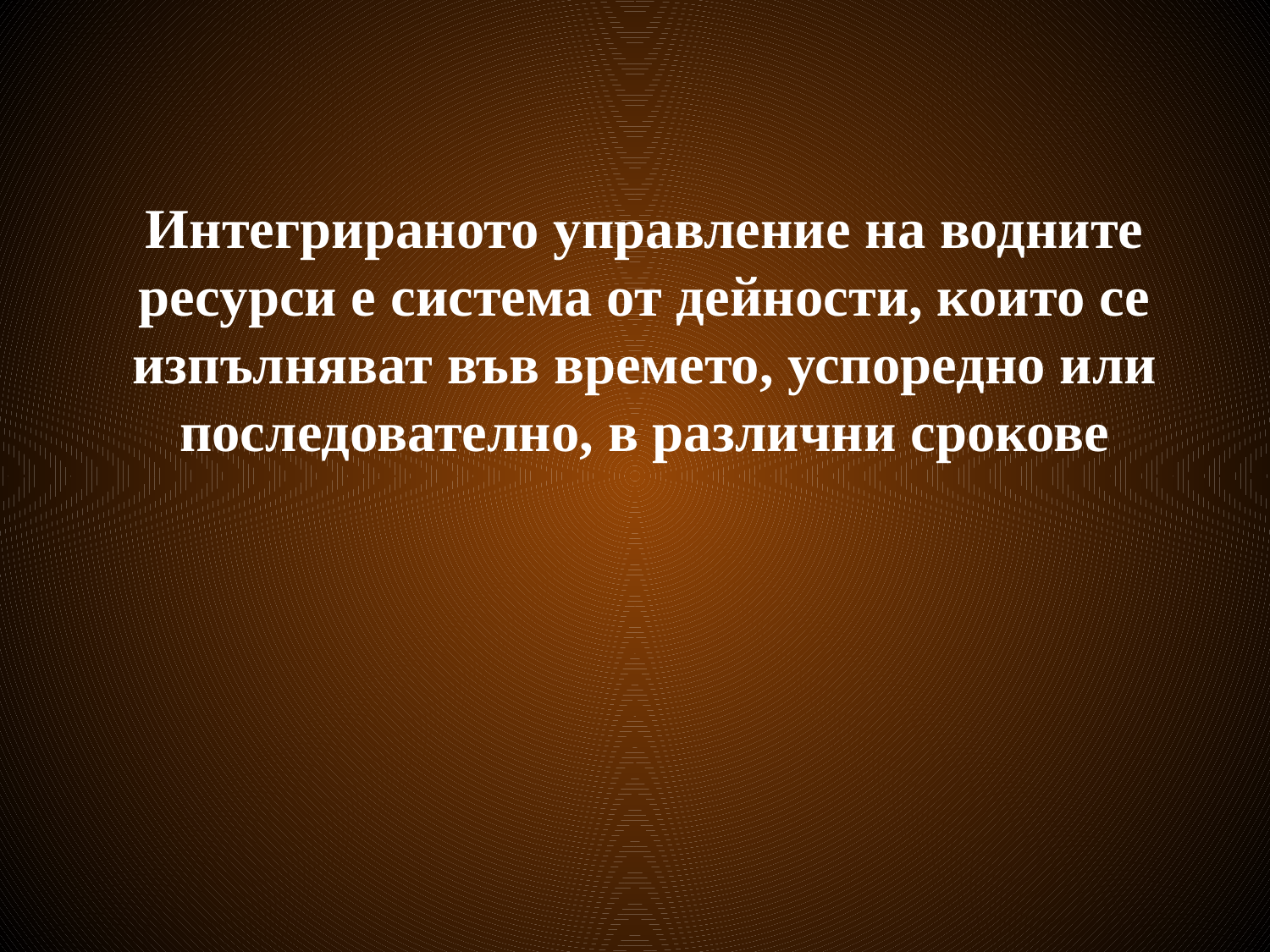

Интегрираното управление на водните ресурси е система от дейности, които се изпълняват във времето, успоредно или последователно, в различни срокове